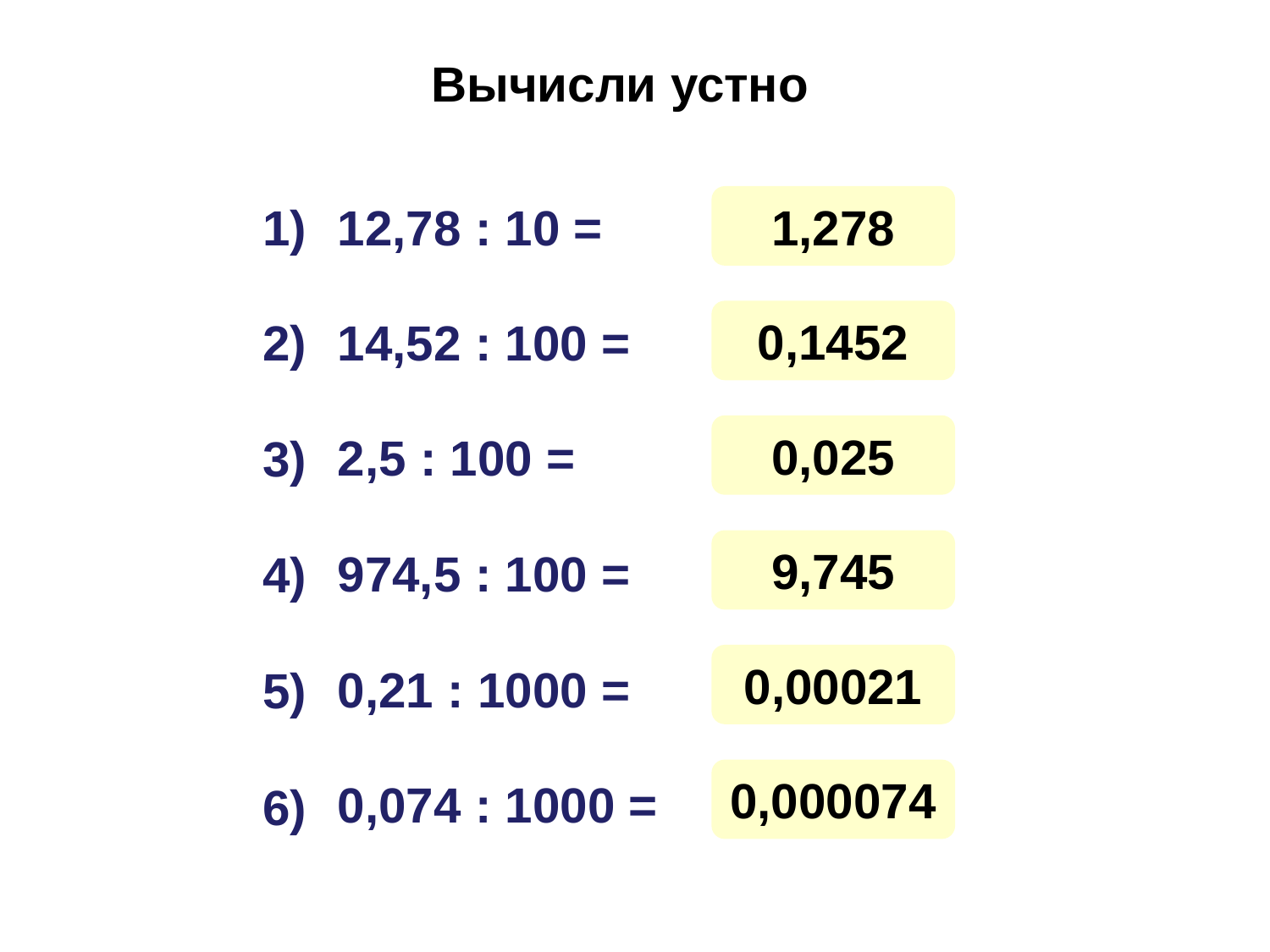

Вычисли устно
1,278
1)
12,78 : 10 =
0,1452
14,52 : 100 =
2)
0,025
2,5 : 100 =
3)
9,745
974,5 : 100 =
4)
0,00021
0,21 : 1000 =
5)
0,000074
0,074 : 1000 =
6)